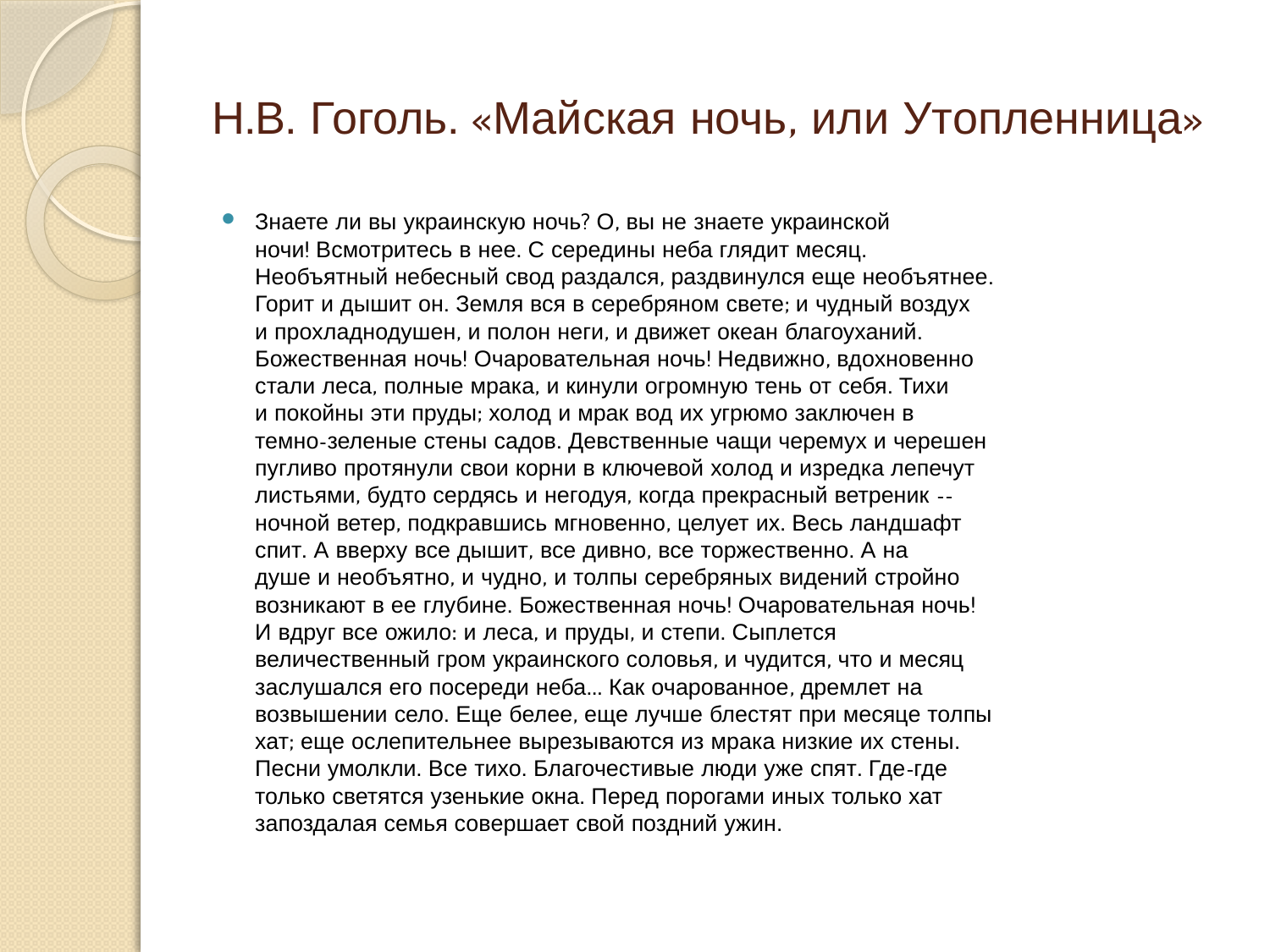

# Н.В. Гоголь. «Майская ночь, или Утопленница»
Знаете ли вы украинскую ночь? О, вы не знаете украинской
ночи! Всмотритесь в нее. С середины неба глядит месяц.
Необъятный небесный свод раздался, раздвинулся еще необъятнее.
Горит и дышит он. Земля вся в серебряном свете; и чудный воздух
и прохладнодушен, и полон неги, и движет океан благоуханий.
Божественная ночь! Очаровательная ночь! Недвижно, вдохновенно
стали леса, полные мрака, и кинули огромную тень от себя. Тихи
и покойны эти пруды; холод и мрак вод их угрюмо заключен в
темно-зеленые стены садов. Девственные чащи черемух и черешен
пугливо протянули свои корни в ключевой холод и изредка лепечут
листьями, будто сердясь и негодуя, когда прекрасный ветреник --
ночной ветер, подкравшись мгновенно, целует их. Весь ландшафт
спит. А вверху все дышит, все дивно, все торжественно. А на
душе и необъятно, и чудно, и толпы серебряных видений стройно
возникают в ее глубине. Божественная ночь! Очаровательная ночь!
И вдруг все ожило: и леса, и пруды, и степи. Сыплется
величественный гром украинского соловья, и чудится, что и месяц
заслушался его посереди неба... Как очарованное, дремлет на
возвышении село. Еще белее, еще лучше блестят при месяце толпы
хат; еще ослепительнее вырезываются из мрака низкие их стены.
Песни умолкли. Все тихо. Благочестивые люди уже спят. Где-где
только светятся узенькие окна. Перед порогами иных только хат
запоздалая семья совершает свой поздний ужин.